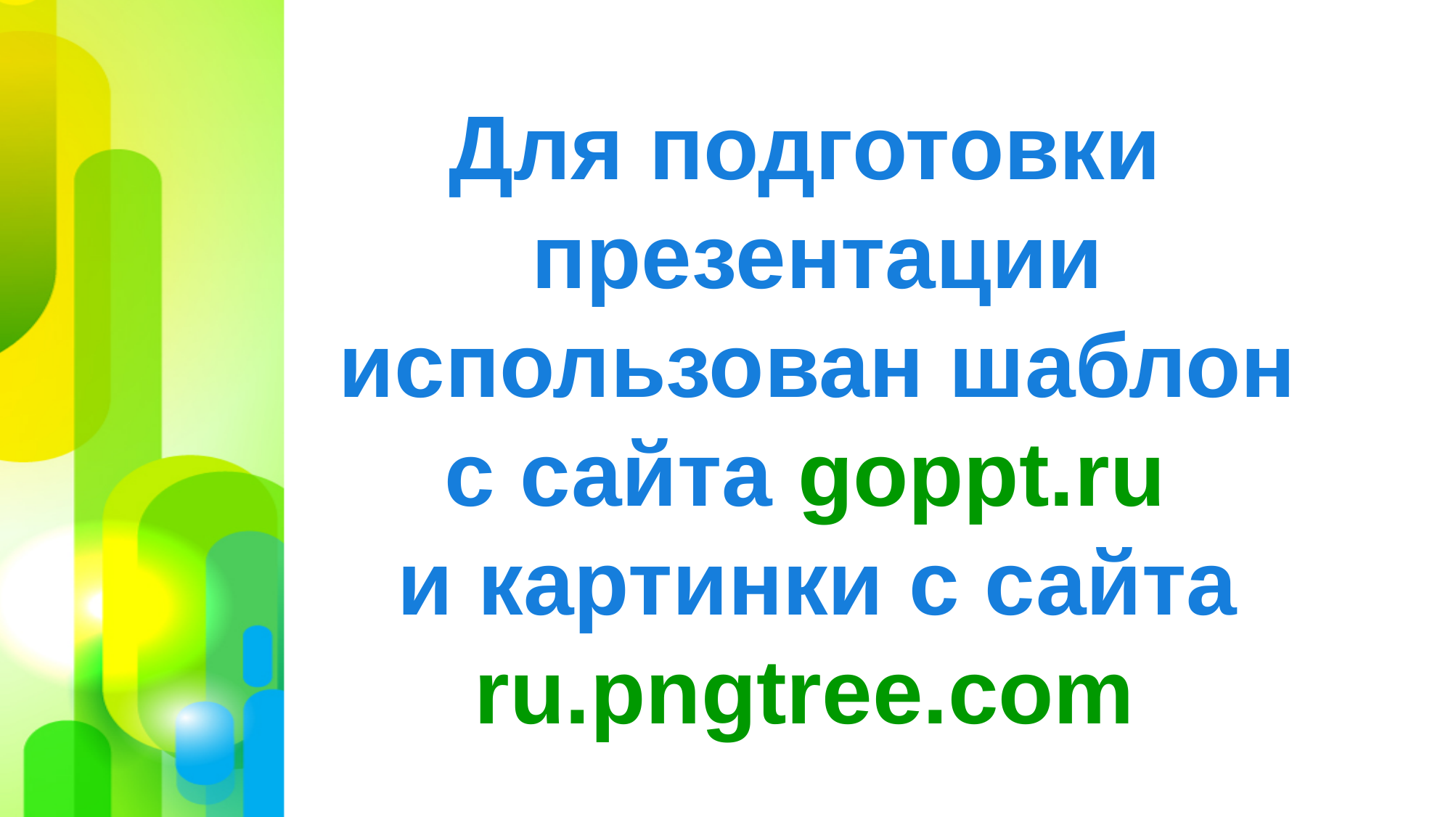

Для подготовки
презентации использован шаблон
с сайта goppt.ru
и картинки с сайта ru.pngtree.com